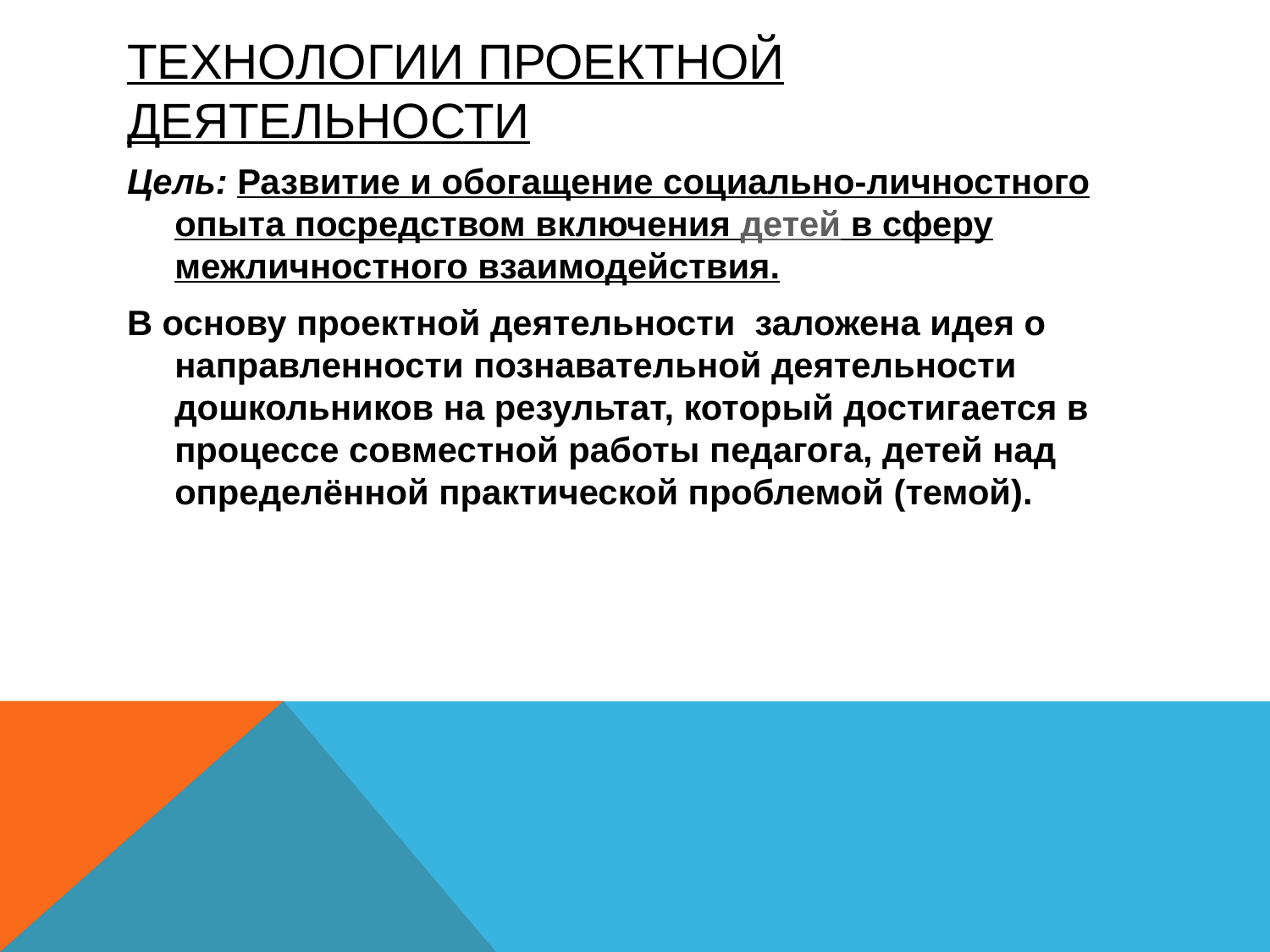

# Технологии проектной деятельности
Цель: Развитие и обогащение социально-личностного опыта посредством включения детей в сферу межличностного взаимодействия.
В основу проектной деятельности  заложена идея о направленности познавательной деятельности дошкольников на результат, который достигается в процессе совместной работы педагога, детей над определённой практической проблемой (темой).